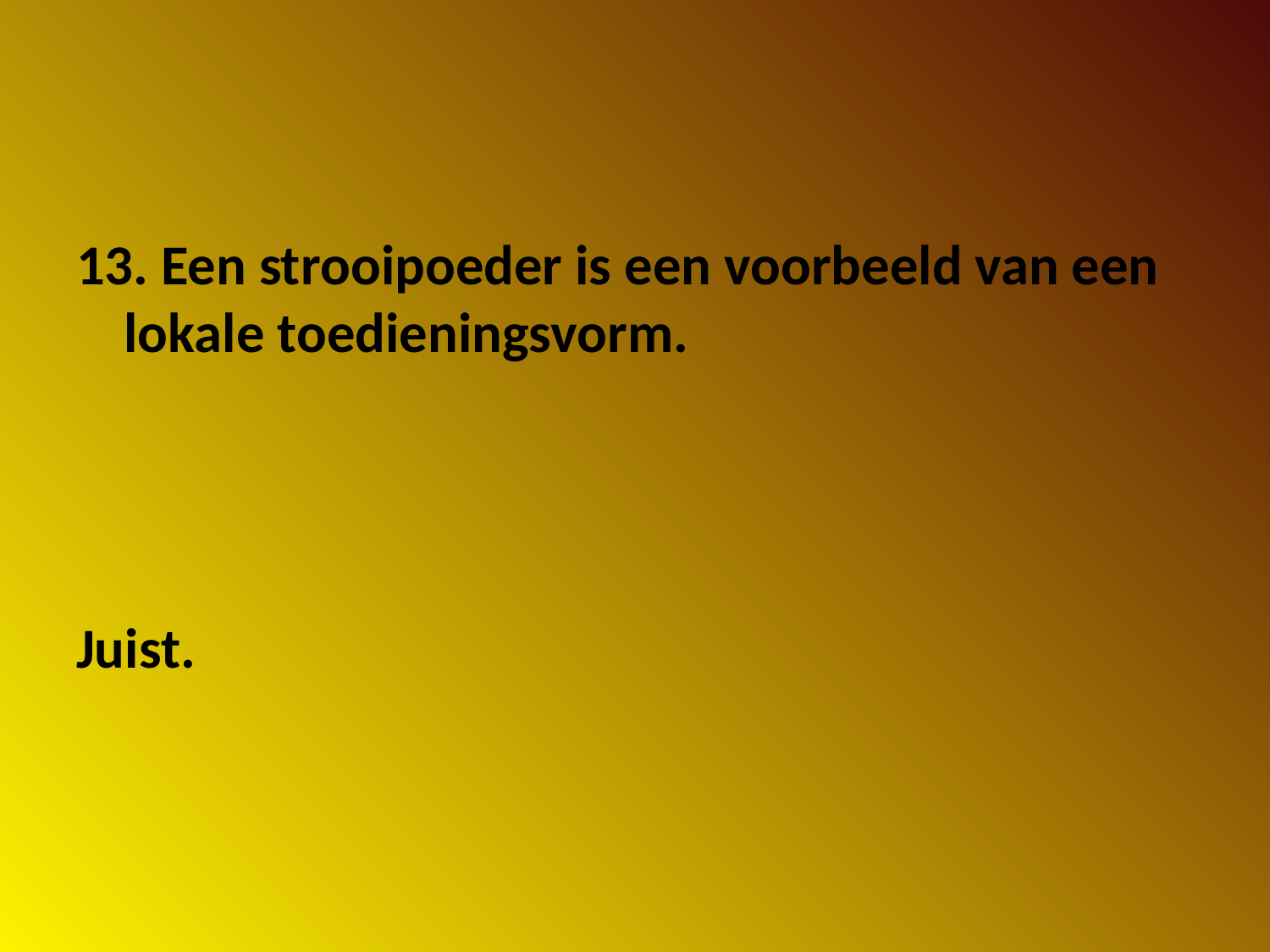

#
13. Een strooipoeder is een voorbeeld van een lokale toedieningsvorm.

Juist.